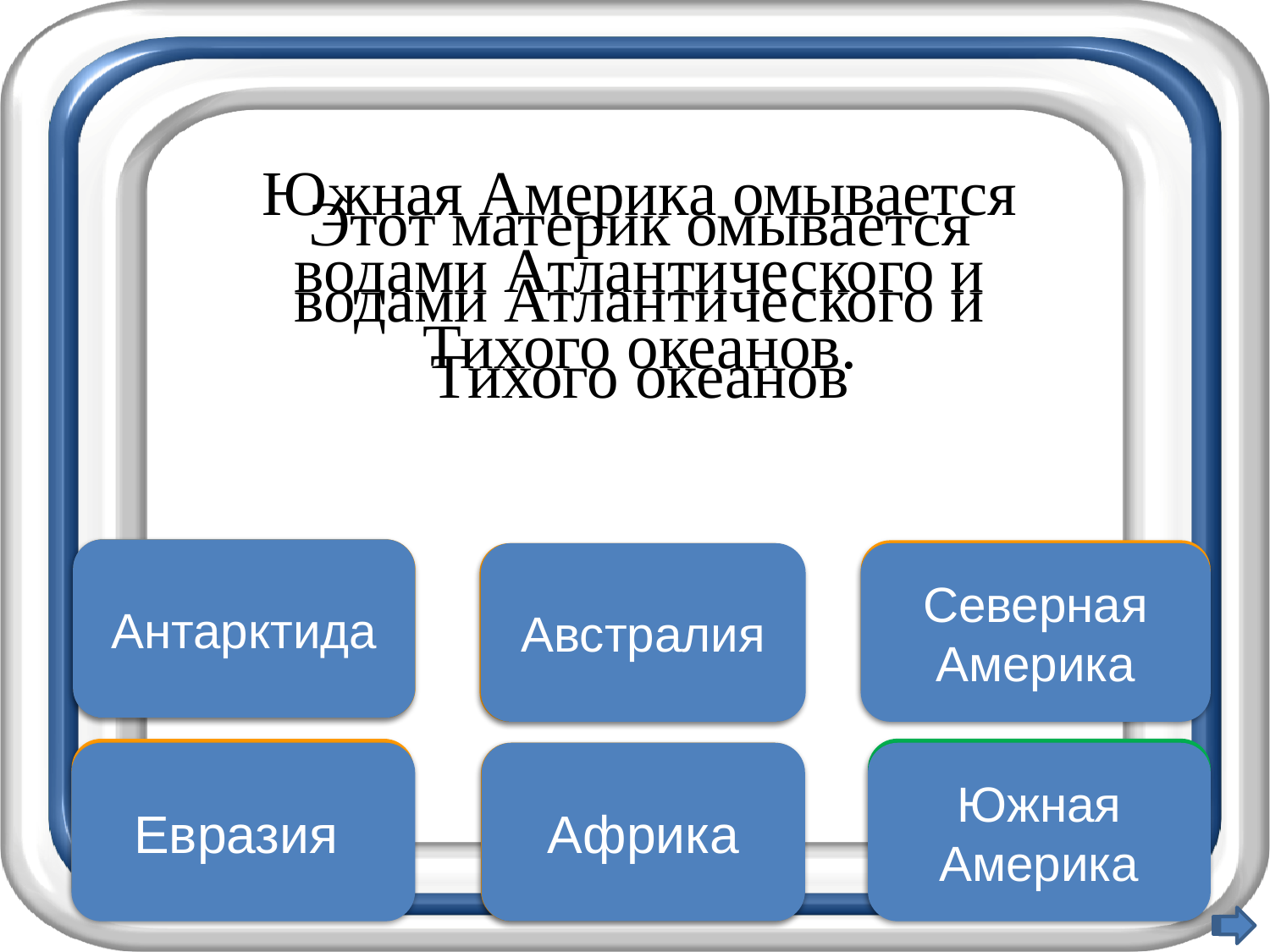

Южная Америка омывается водами Атлантического и Тихого океанов.
Этот материк омывается водами Атлантического и Тихого океанов
Антарктида

Подумай хорошо

Подумай хорошо
Подумай еще
Австралия

Северная Америка
Правильно
Увы, неверно
Евразия
Южная Америка

Неверно
Африка